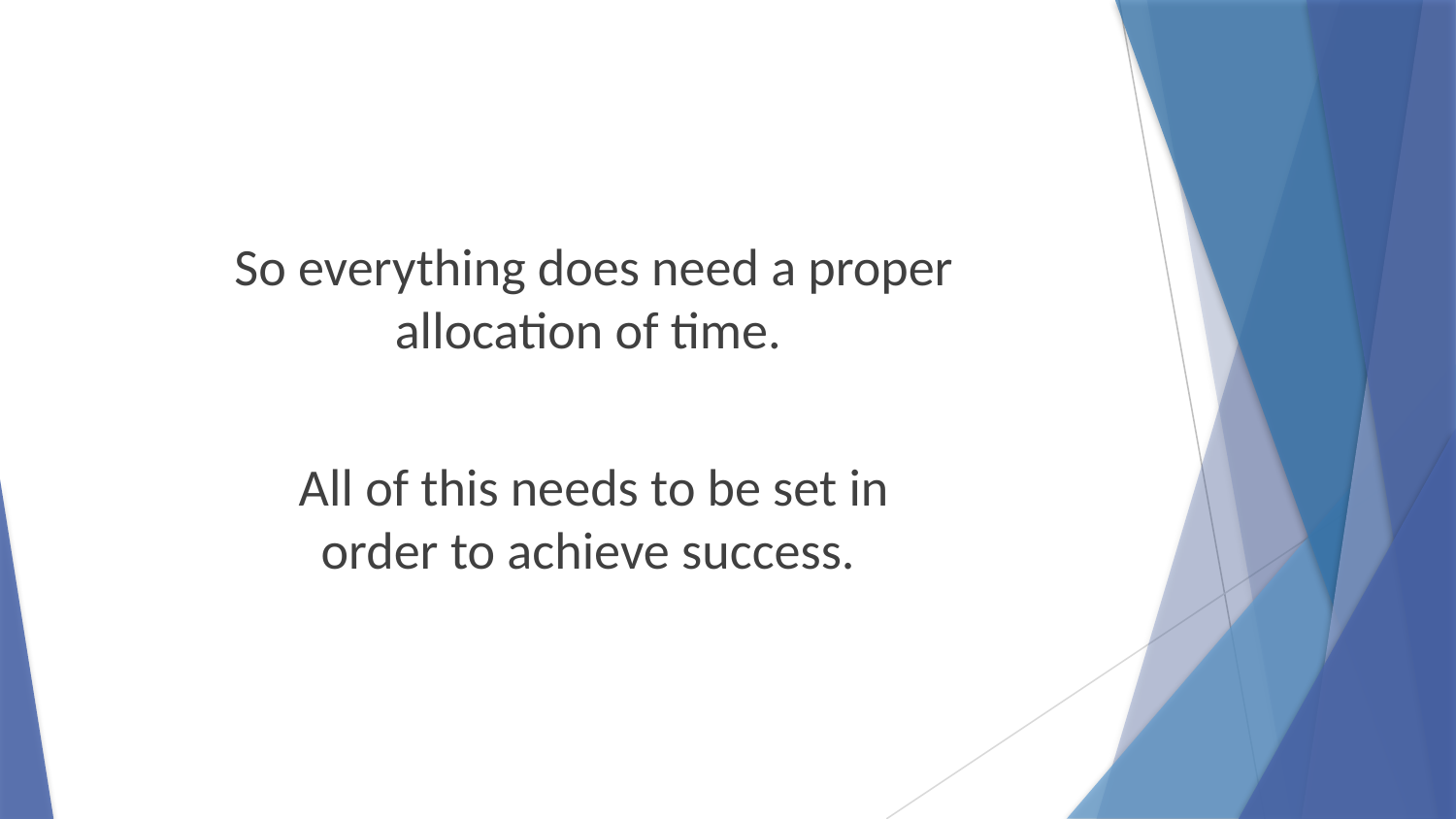

So everything does need a proper
allocation of time.

All of this needs to be set in
order to achieve success.